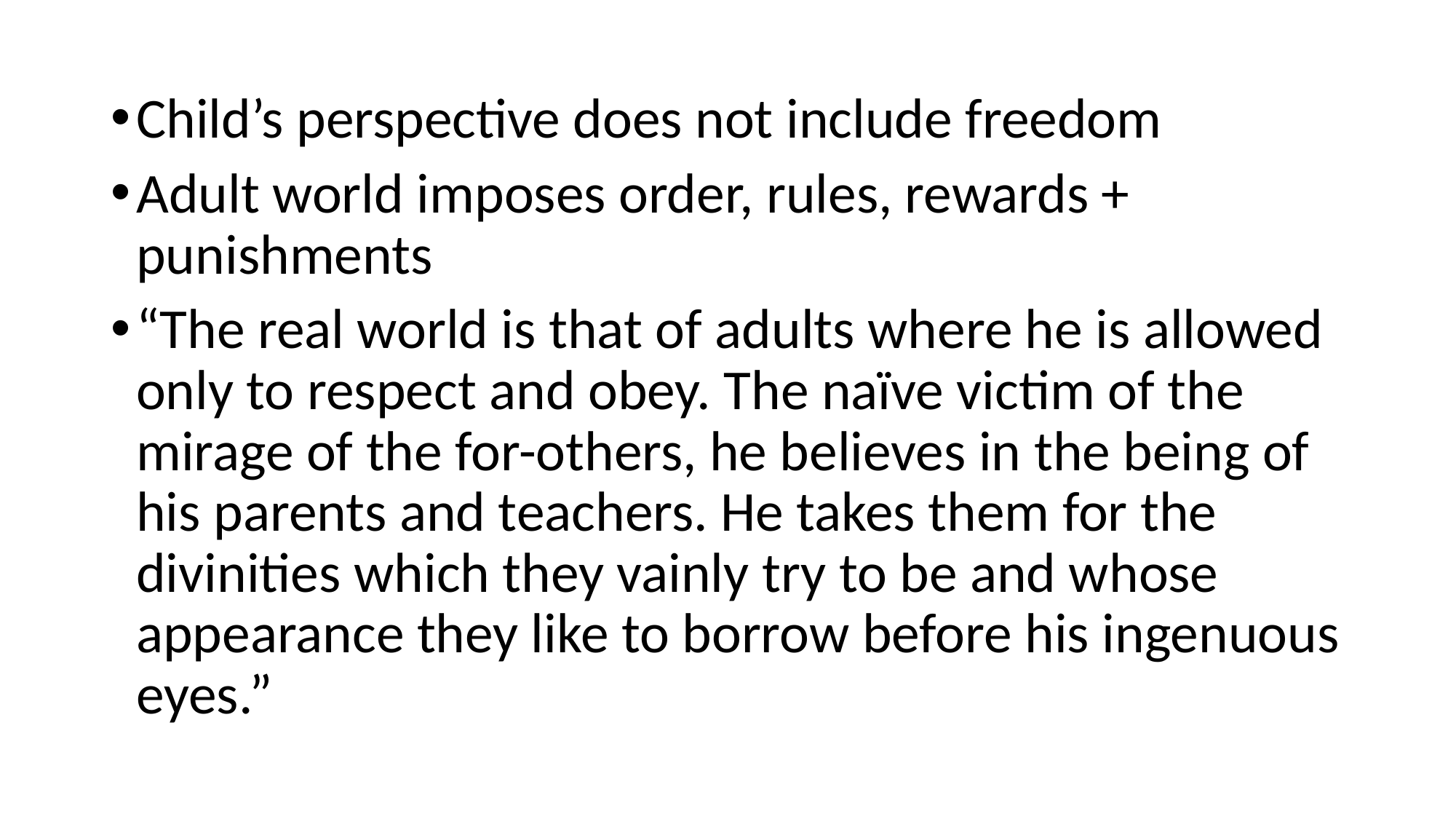

Child’s perspective does not include freedom
Adult world imposes order, rules, rewards + punishments
“The real world is that of adults where he is allowed only to respect and obey. The naïve victim of the mirage of the for-others, he believes in the being of his parents and teachers. He takes them for the divinities which they vainly try to be and whose appearance they like to borrow before his ingenuous eyes.”